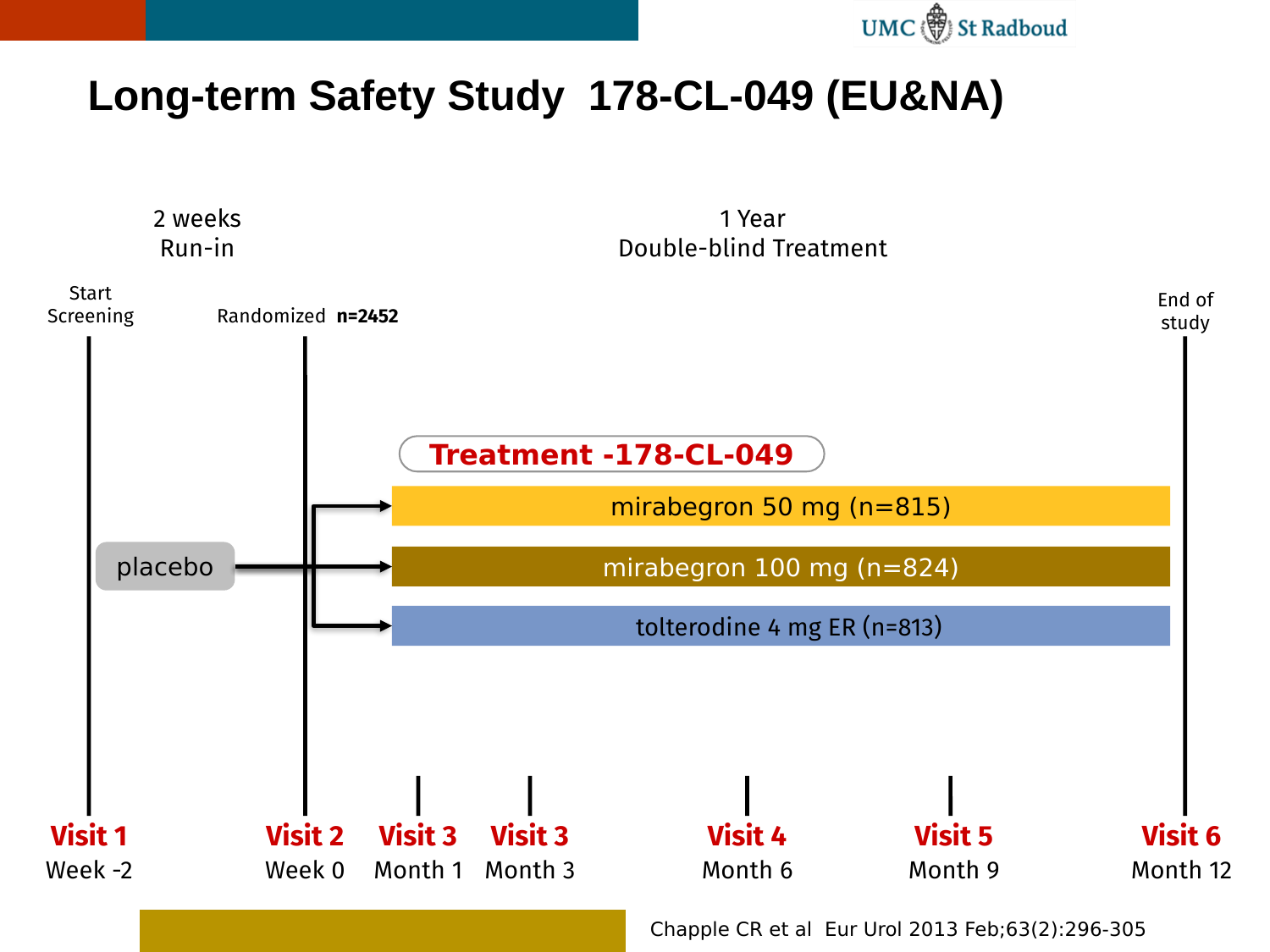

# Long-term Safety Study  178-CL-049 (EU&NA)
2 weeks
Run-in
1 Year
Double-blind Treatment
Start
Screening
Randomized  n=2452
End of
study

Treatment -178-CL-049
mirabegron 50 mg (n=815)
placebo
mirabegron 100 mg (n=824)
tolterodine 4 mg ER (n=813)

Visit 1
Visit 2
Visit 3
Visit 3
Visit 4
Visit 5
Visit 6
Week -2
Week 0
Month 1
Month 3
Month 6
Month 9
Month 12
Chapple CR et al  Eur Urol 2013 Feb;63(2):296-305